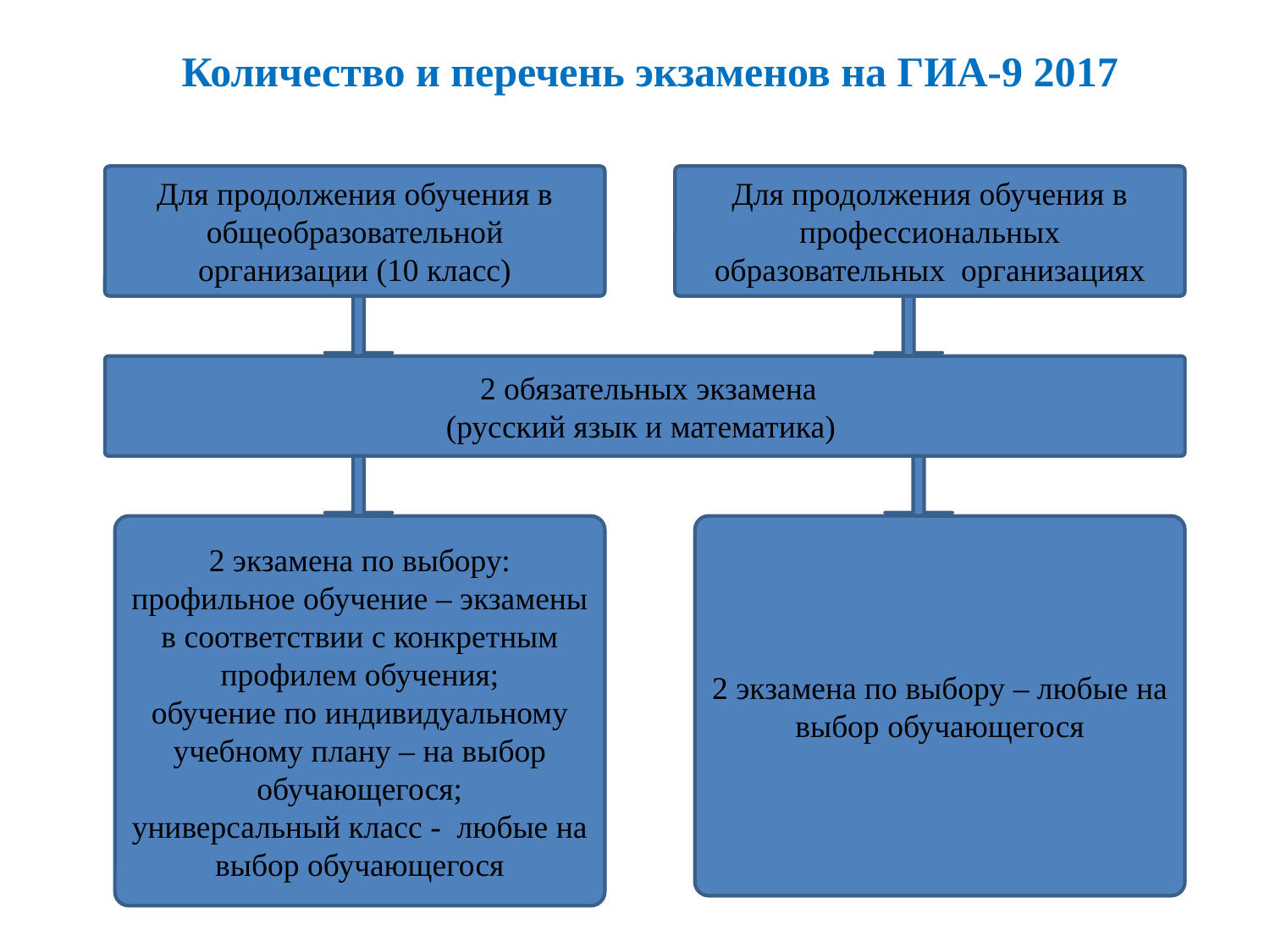

Количество и перечень экзаменов на ГИА-9 2017

Для продолжения обучения в общеобразовательной организации (10 класс)
Для продолжения обучения в профессиональных образовательных  организациях

 2 обязательных экзамена
(русский язык и математика)

2 экзамена по выбору:
профильное обучение – экзамены в соответствии с конкретным профилем обучения;
обучение по индивидуальному учебному плану – на выбор обучающегося;
универсальный класс -  любые на выбор обучающегося
2 экзамена по выбору – любые на выбор обучающегося